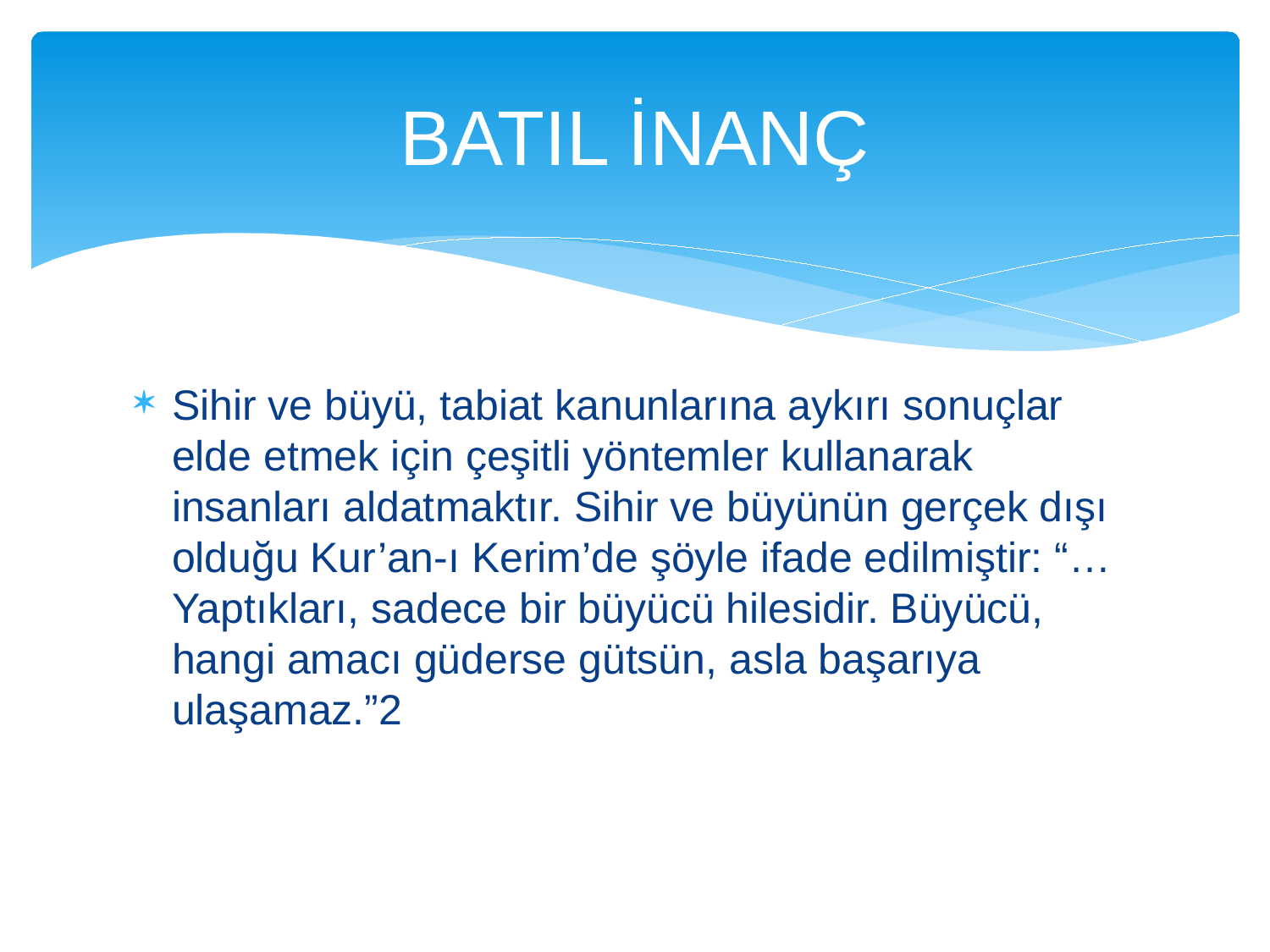

# BATIL İNANÇ
Sihir ve büyü, tabiat kanunlarına aykırı sonuçlar elde etmek için çeşitli yöntemler kullanarak insanları aldatmaktır. Sihir ve büyünün gerçek dışı olduğu Kur’an-ı Kerim’de şöyle ifade edilmiştir: “…Yaptıkları, sadece bir büyücü hilesidir. Büyücü, hangi amacı güderse gütsün, asla başarıya ulaşamaz.”2